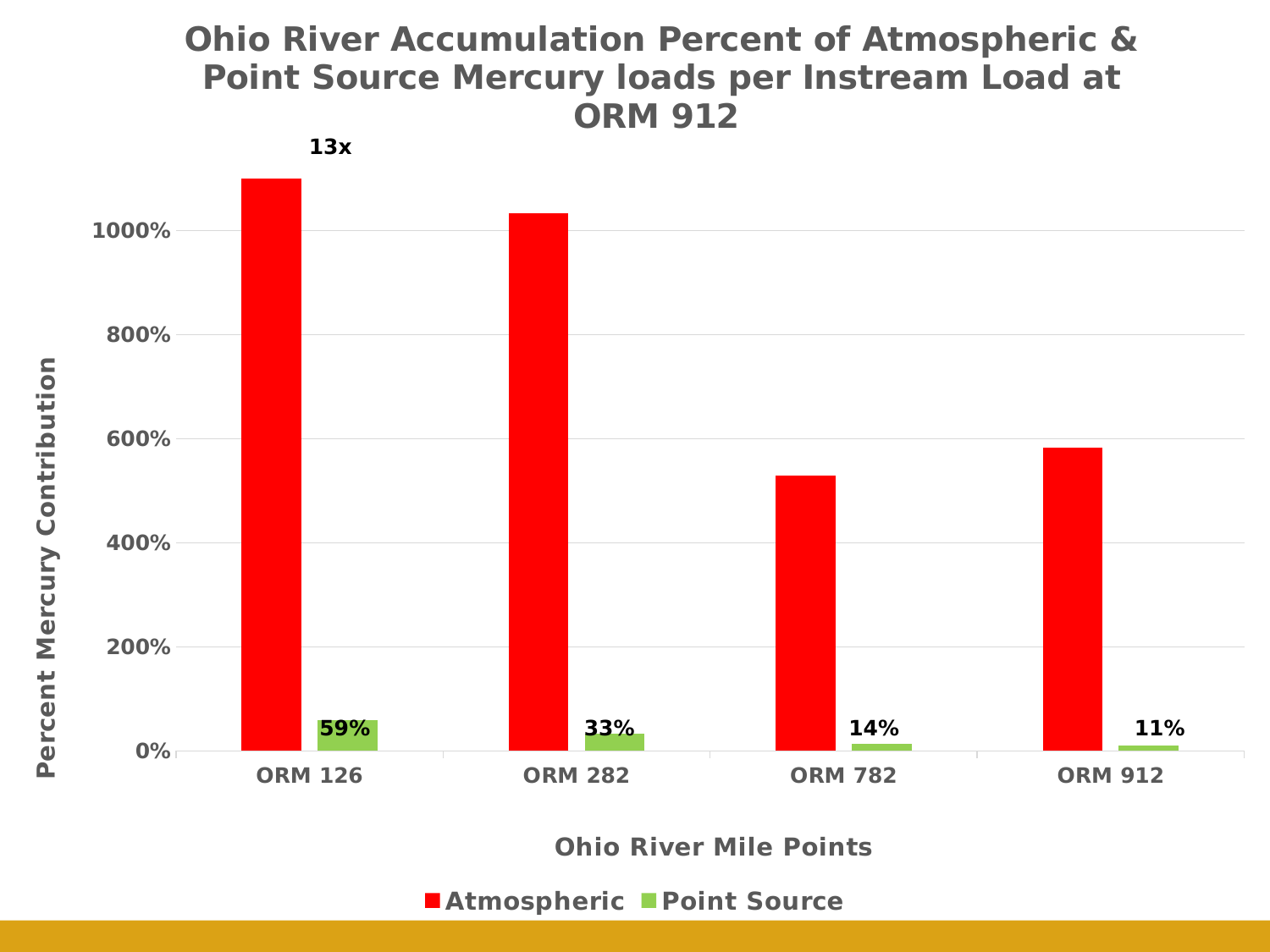

### Chart: Ohio River Accumulation Percent of Atmospheric & Point Source Mercury loads per Instream Load at ORM 912

| Category | Atmospheric | Point Source |
|---|---|---|
| ORM 126 | 13.326888356289773 | 0.5892535867243417 |
| ORM 282 | 10.332890162889578 | 0.3281695411180479 |
| ORM 782 | 5.289398885803252 | 0.13478949237216772 |
| ORM 912 | 5.8235211375181555 | 0.10906471942403373 |
13x
33%
14%
11%
59%